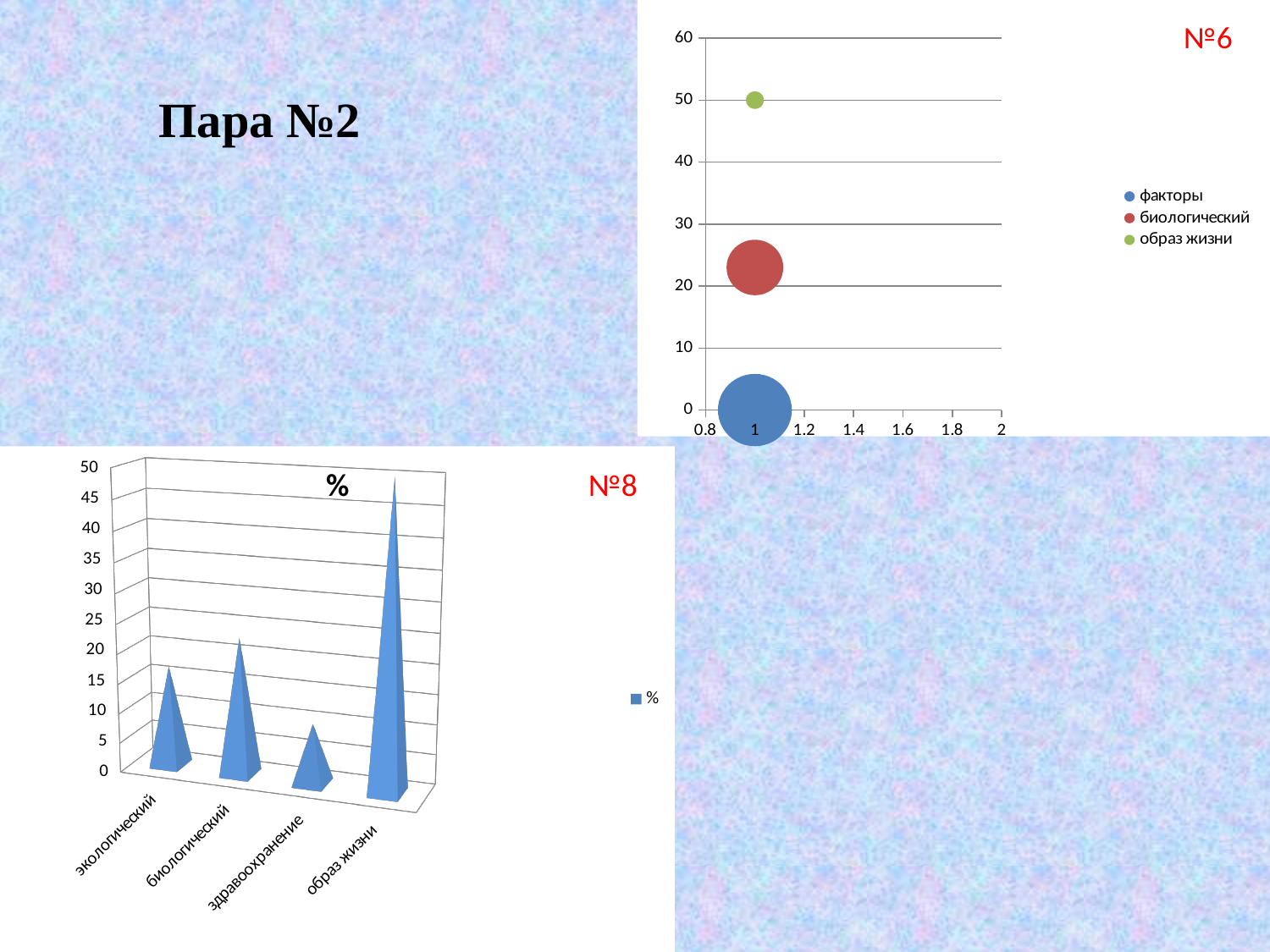

### Chart

| Category | факторы | биологический  | образ жизни  |
|---|---|---|---|
# Пара №2

[unsupported chart]